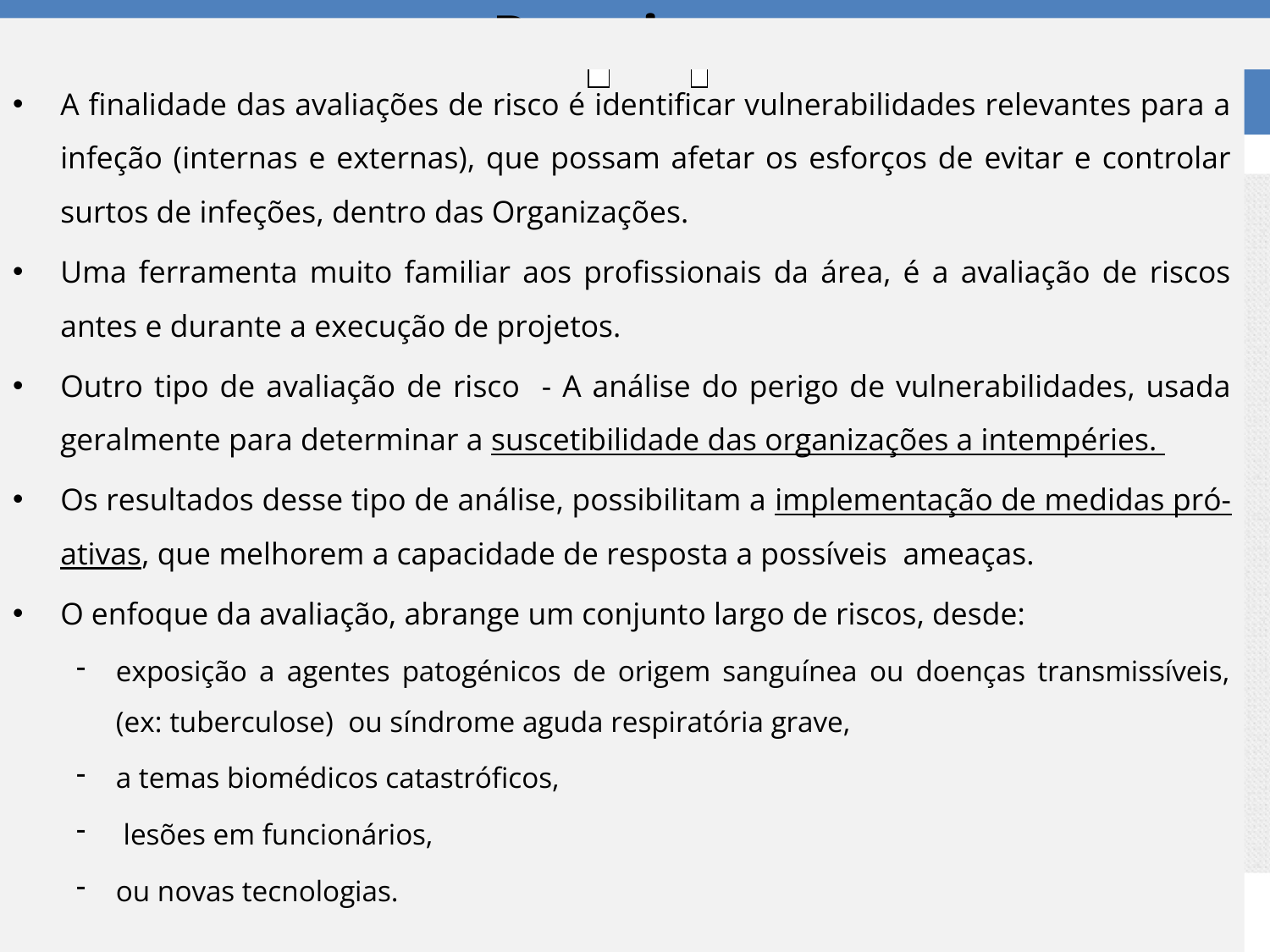

# Premissas

A finalidade das avaliações de risco é identificar vulnerabilidades relevantes para a infeção (internas e externas), que possam afetar os esforços de evitar e controlar surtos de infeções, dentro das Organizações.
Uma ferramenta muito familiar aos profissionais da área, é a avaliação de riscos antes e durante a execução de projetos.
Outro tipo de avaliação de risco  - A análise do perigo de vulnerabilidades, usada geralmente para determinar a suscetibilidade das organizações a intempéries.
Os resultados desse tipo de análise, possibilitam a implementação de medidas pró-ativas, que melhorem a capacidade de resposta a possíveis  ameaças.
O enfoque da avaliação, abrange um conjunto largo de riscos, desde:
exposição a agentes patogénicos de origem sanguínea ou doenças transmissíveis, (ex: tuberculose)  ou síndrome aguda respiratória grave,
a temas biomédicos catastróficos,
 lesões em funcionários,
ou novas tecnologias.